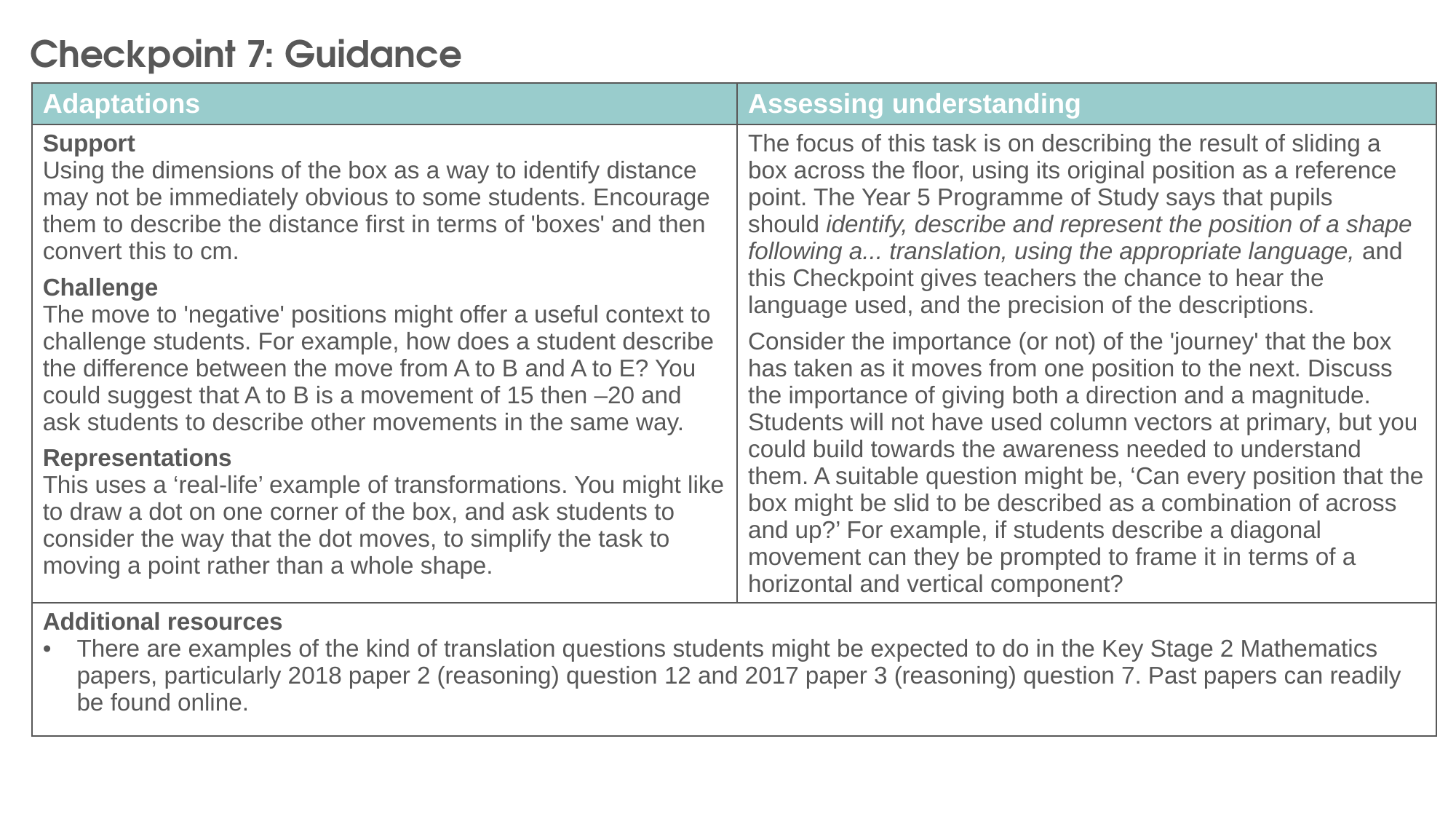

Checkpoint 7: Guidance
| Adaptations | Assessing understanding |
| --- | --- |
| Support Using the dimensions of the box as a way to identify distance may not be immediately obvious to some students. Encourage them to describe the distance first in terms of 'boxes' and then convert this to cm. Challenge The move to 'negative' positions might offer a useful context to challenge students. For example, how does a student describe the difference between the move from A to B and A to E? You could suggest that A to B is a movement of 15 then –20 and ask students to describe other movements in the same way. Representations This uses a ‘real-life’ example of transformations. You might like to draw a dot on one corner of the box, and ask students to consider the way that the dot moves, to simplify the task to moving a point rather than a whole shape. | The focus of this task is on describing the result of sliding a box across the floor, using its original position as a reference point. The Year 5 Programme of Study says that pupils should identify, describe and represent the position of a shape following a... translation, using the appropriate language, and this Checkpoint gives teachers the chance to hear the language used, and the precision of the descriptions.  Consider the importance (or not) of the 'journey' that the box has taken as it moves from one position to the next. Discuss the importance of giving both a direction and a magnitude. Students will not have used column vectors at primary, but you could build towards the awareness needed to understand them. A suitable question might be, ‘Can every position that the box might be slid to be described as a combination of across and up?’ For example, if students describe a diagonal movement can they be prompted to frame it in terms of a horizontal and vertical component? |
| Additional resources There are examples of the kind of translation questions students might be expected to do in the Key Stage 2 Mathematics papers, particularly 2018 paper 2 (reasoning) question 12 and 2017 paper 3 (reasoning) question 7. Past papers can readily be found online. |  |